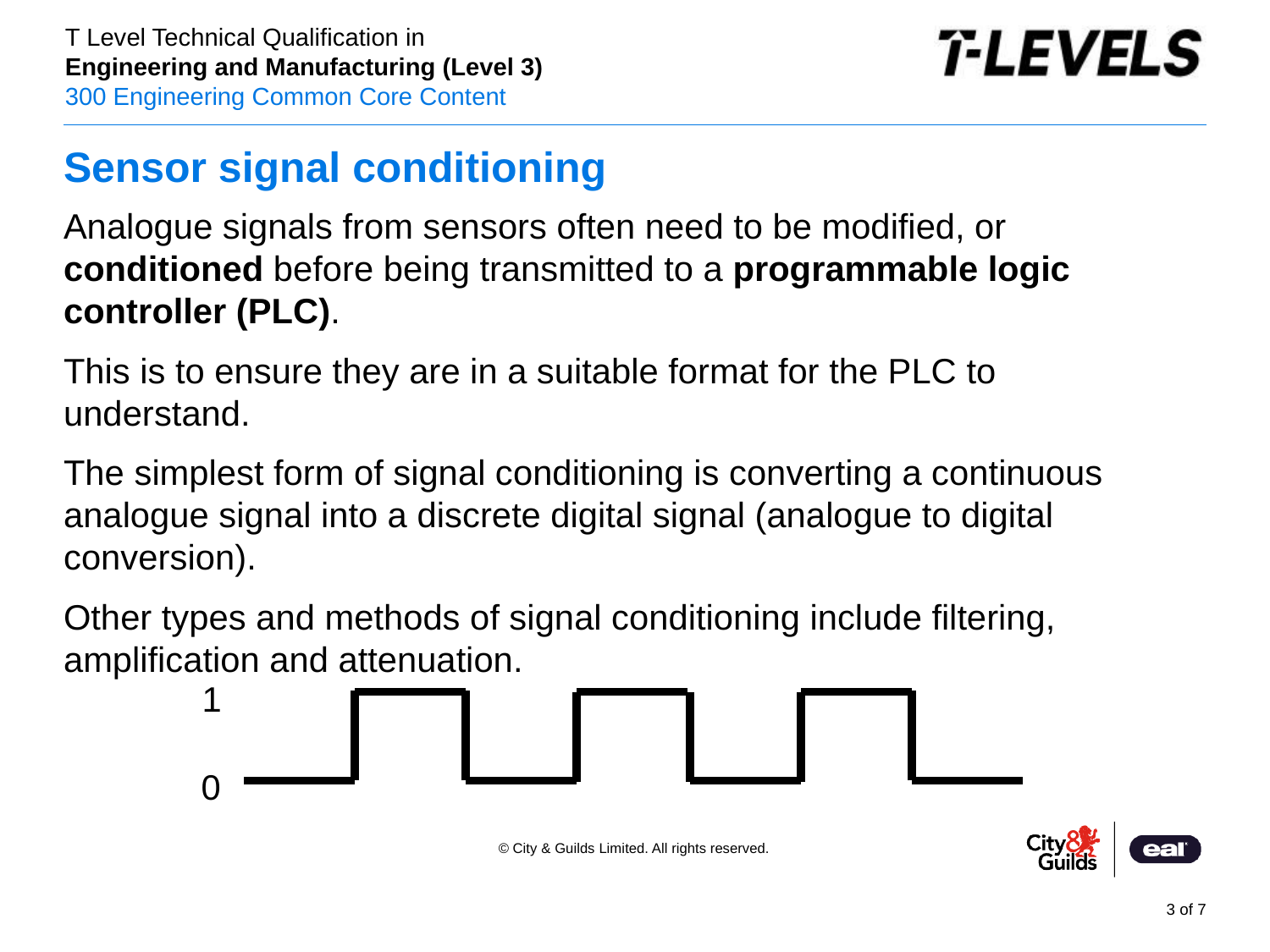

# Sensor signal conditioning
Analogue signals from sensors often need to be modified, or conditioned before being transmitted to a programmable logic controller (PLC).
This is to ensure they are in a suitable format for the PLC to understand.
The simplest form of signal conditioning is converting a continuous analogue signal into a discrete digital signal (analogue to digital conversion).
Other types and methods of signal conditioning include filtering, amplification and attenuation.
1
0